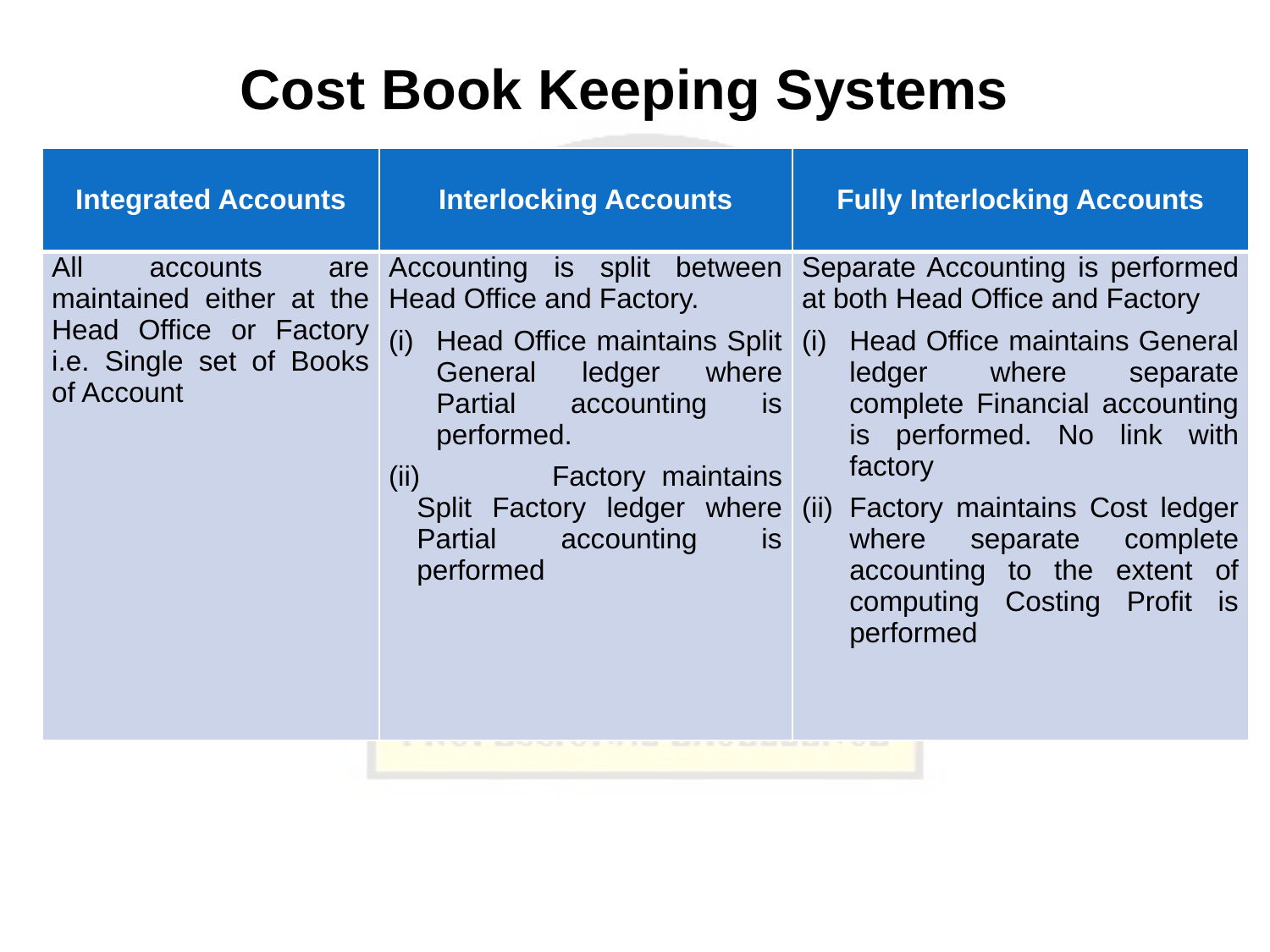

# Cost Book Keeping Systems
| Integrated Accounts | Interlocking Accounts | Fully Interlocking Accounts |
| --- | --- | --- |
| All accounts are maintained either at the Head Office or Factory i.e. Single set of Books of Account | Accounting is split between Head Office and Factory. Head Office maintains Split General ledger where Partial accounting is performed. (ii) Factory maintains Split Factory ledger where Partial accounting is performed | Separate Accounting is performed at both Head Office and Factory Head Office maintains General ledger where separate complete Financial accounting is performed. No link with factory Factory maintains Cost ledger where separate complete accounting to the extent of computing Costing Profit is performed |